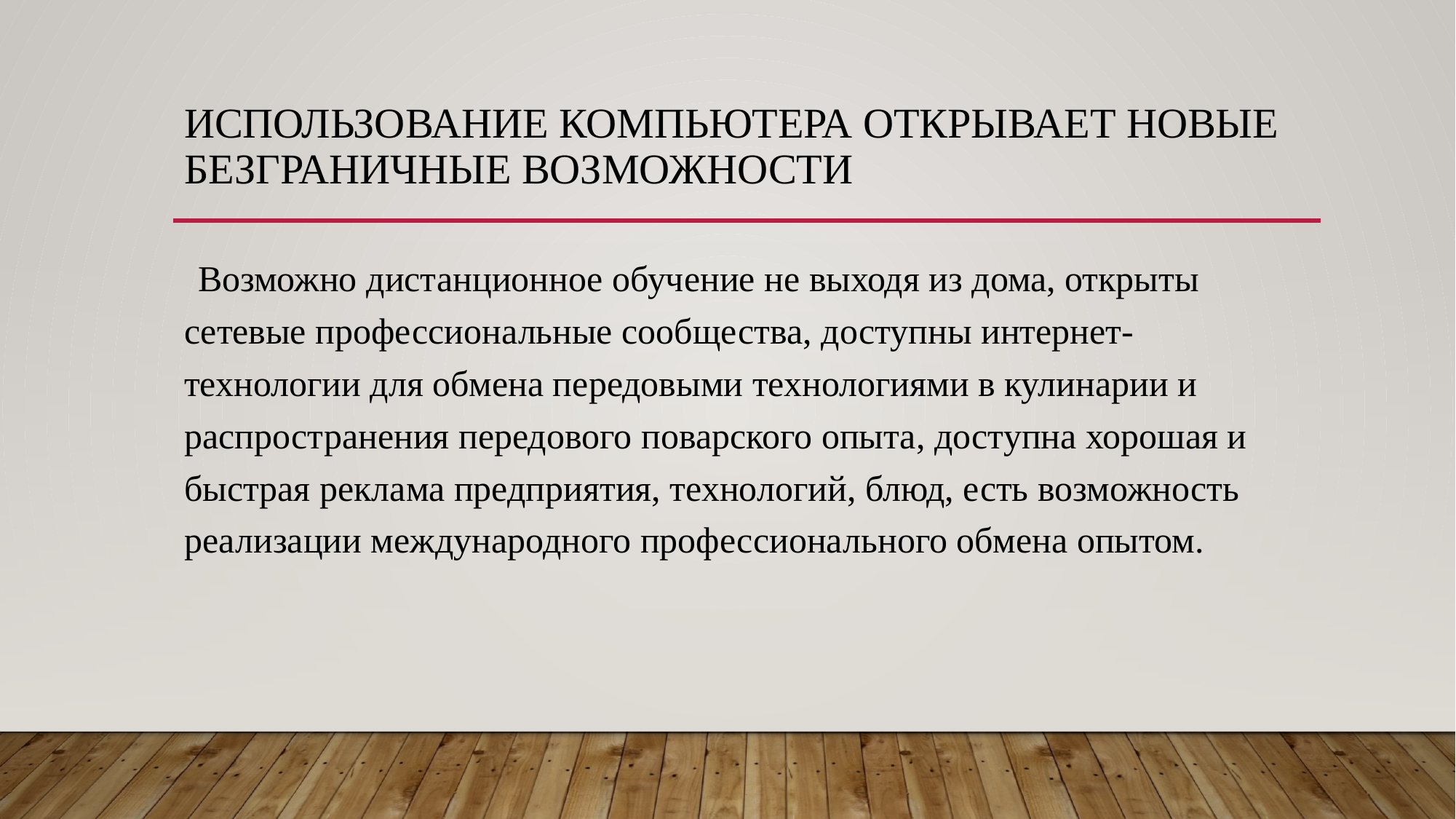

# Использование компьютера открывает новые безграничные возможности
  Возможно дистанционное обучение не выходя из дома, открыты сетевые профессиональные сообщества, доступны интернет-технологии для обмена передовыми технологиями в кулинарии и распространения передового поварского опыта, доступна хорошая и быстрая реклама предприятия, технологий, блюд, есть возможность реализации международного профессионального обмена опытом.